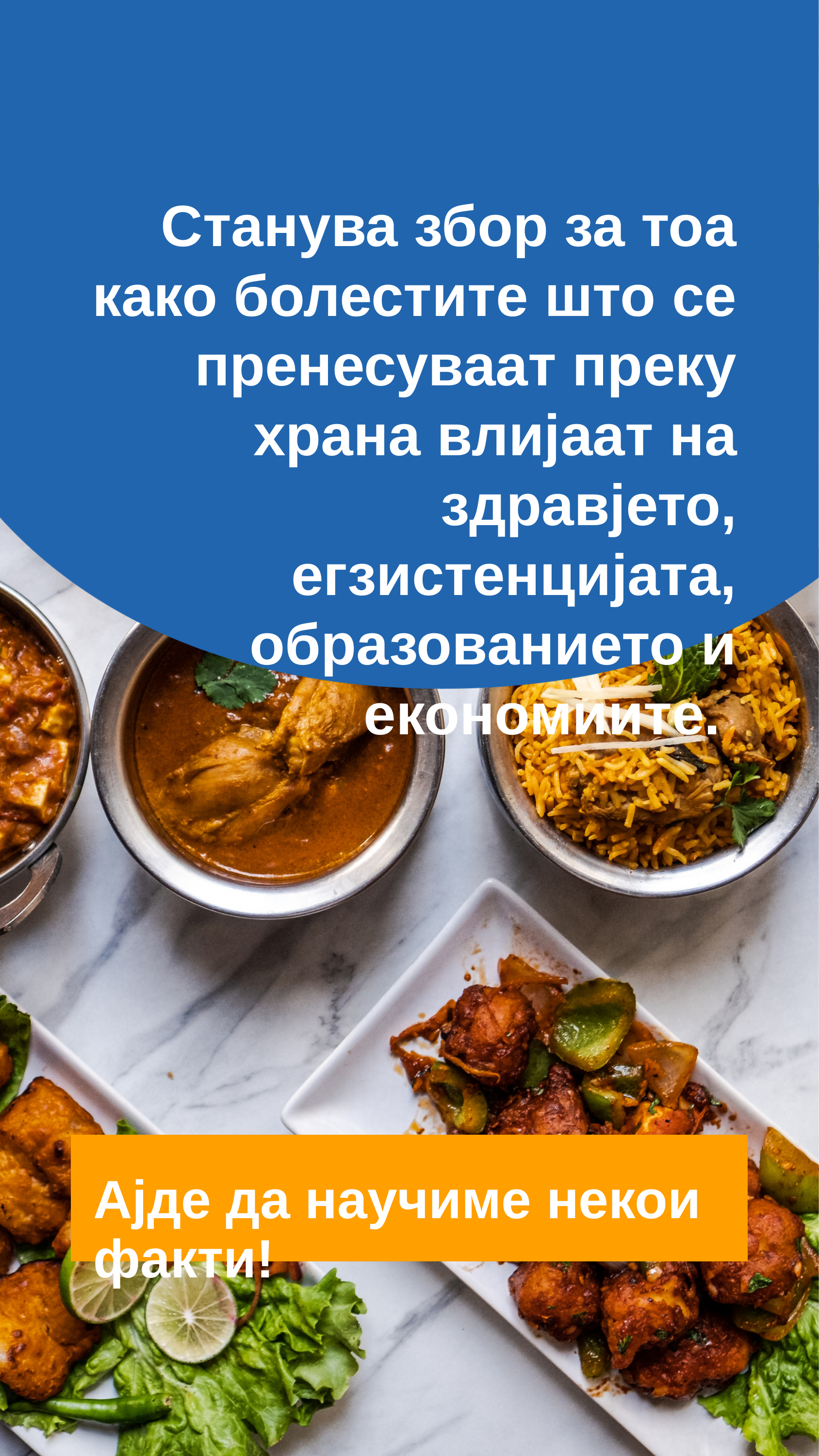

Станува збор за тоа како болестите што се пренесуваат преку храна влијаат на здравјето, егзистенцијата, образованието и економиите.

Ајде да научиме некои факти!